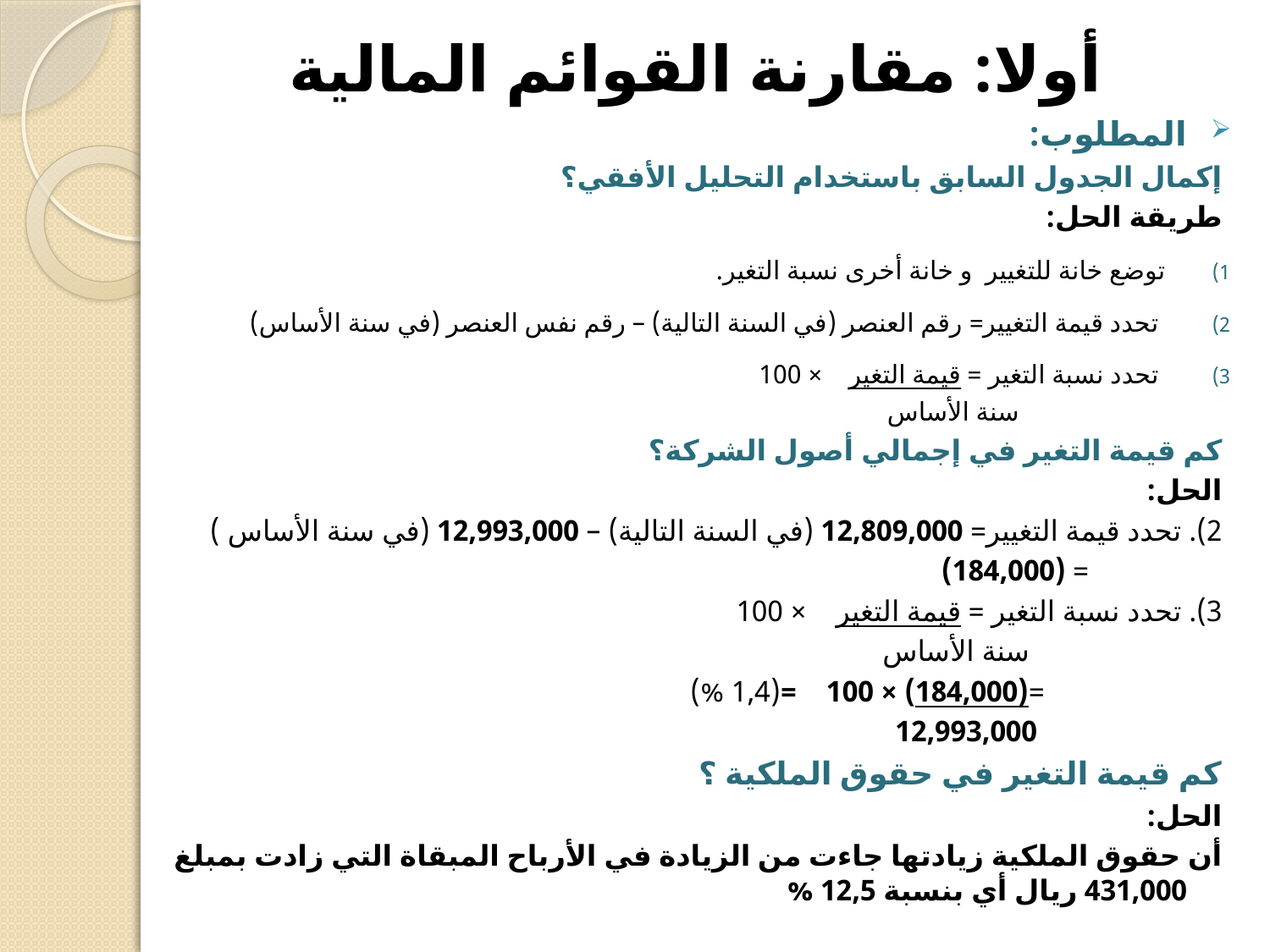

# أولا: مقارنة القوائم المالية
المطلوب:
إكمال الجدول السابق باستخدام التحليل الأفقي؟
طريقة الحل:
توضع خانة للتغيير  و خانة أخرى نسبة التغير.
 تحدد قيمة التغيير= رقم العنصر (في السنة التالية) – رقم نفس العنصر (في سنة الأساس)
 تحدد نسبة التغير = قيمة التغير    × 100
                               سنة الأساس
كم قيمة التغير في إجمالي أصول الشركة؟
الحل:
2). تحدد قيمة التغيير= 12,809,000 (في السنة التالية) – 12,993,000 (في سنة الأساس )
                  = (184,000)
3). تحدد نسبة التغير = قيمة التغير    × 100
                          سنة الأساس
                        =(184,000) × 100    =(1,4 %)
                         12,993,000
كم قيمة التغير في حقوق الملكية ؟
الحل:
أن حقوق الملكية زيادتها جاءت من الزيادة في الأرباح المبقاة التي زادت بمبلغ 431,000 ريال أي بنسبة 12,5 %